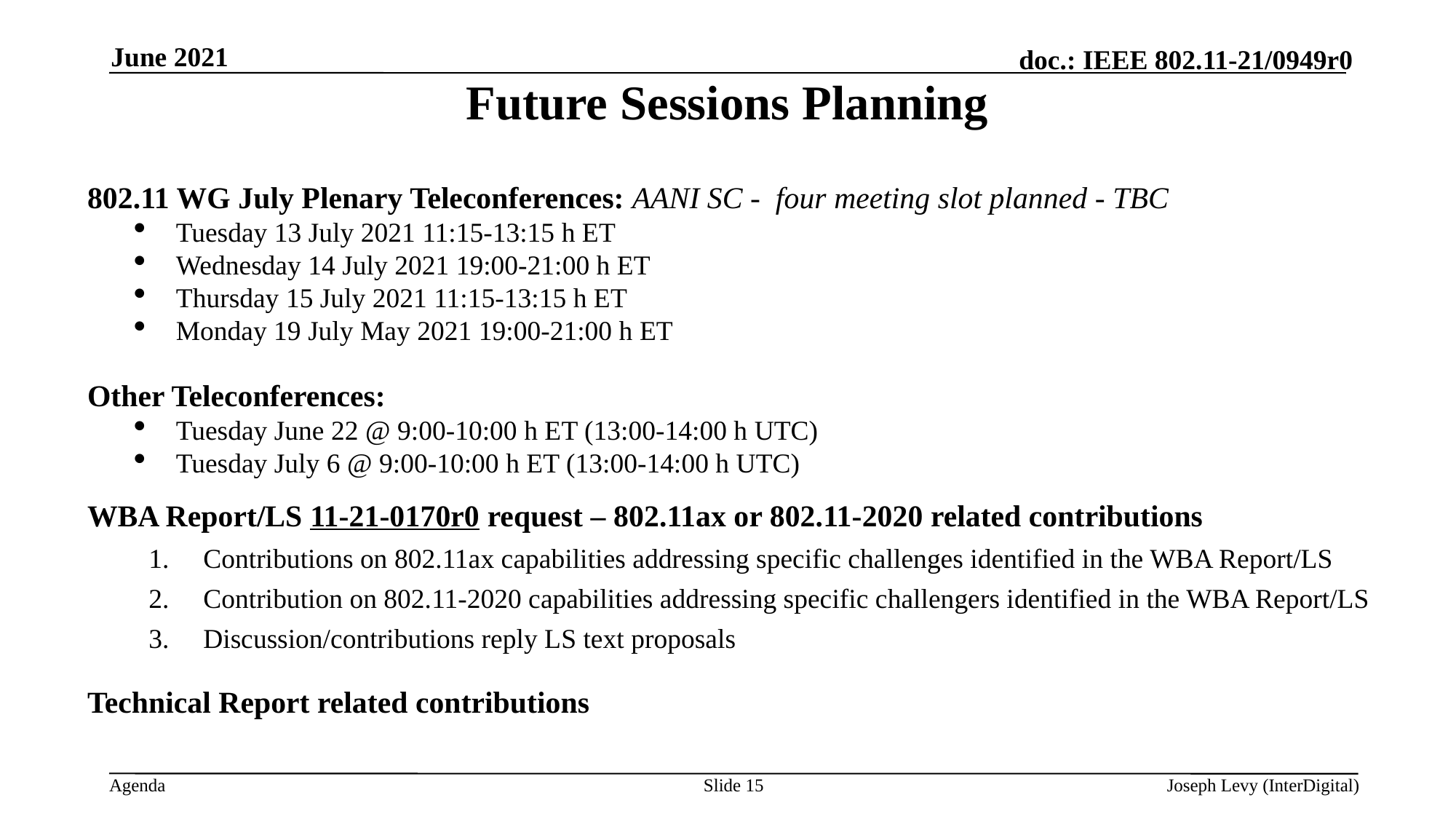

June 2021
# Future Sessions Planning
802.11 WG July Plenary Teleconferences: AANI SC -  four meeting slot planned - TBC
Tuesday 13 July 2021 11:15-13:15 h ET
Wednesday 14 July 2021 19:00-21:00 h ET
Thursday 15 July 2021 11:15-13:15 h ET
Monday 19 July May 2021 19:00-21:00 h ET

Other Teleconferences:
Tuesday June 22 @ 9:00-10:00 h ET (13:00-14:00 h UTC)
Tuesday July 6 @ 9:00-10:00 h ET (13:00-14:00 h UTC)

WBA Report/LS 11-21-0170r0 request – 802.11ax or 802.11-2020 related contributions
Contributions on 802.11ax capabilities addressing specific challenges identified in the WBA Report/LS
Contribution on 802.11-2020 capabilities addressing specific challengers identified in the WBA Report/LS
Discussion/contributions reply LS text proposals

Technical Report related contributions
Slide 15
Joseph Levy (InterDigital)